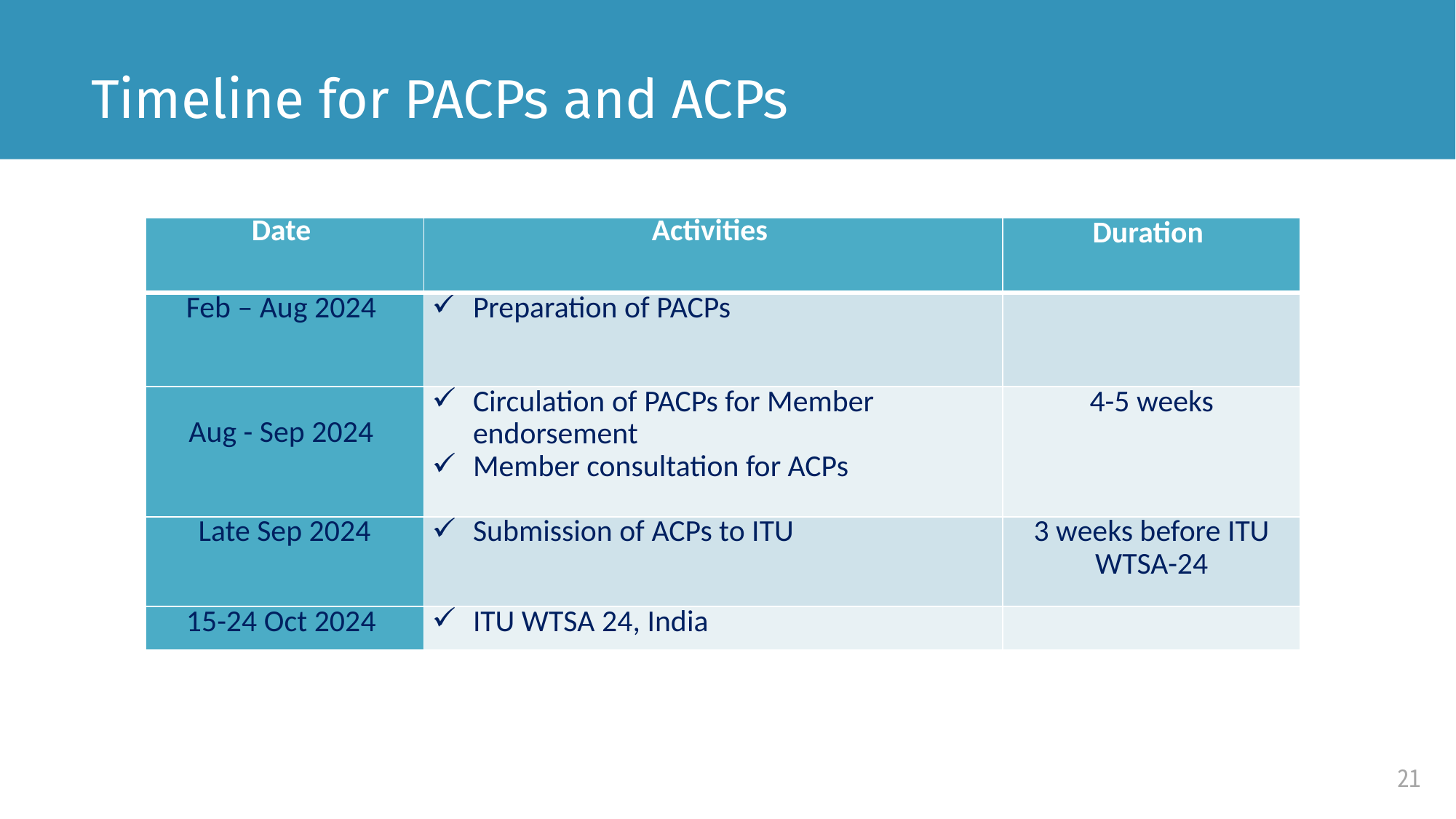

# Timeline for PACPs and ACPs
| Date | Activities | Duration |
| --- | --- | --- |
| Feb – Aug 2024 | Preparation of PACPs |  |
| Aug - Sep 2024 | Circulation of PACPs for Member endorsement Member consultation for ACPs | 4-5 weeks |
| Late Sep 2024 | Submission of ACPs to ITU | 3 weeks before ITU WTSA-24 |
| 15-24 Oct 2024 | ITU WTSA 24, India |  |
21